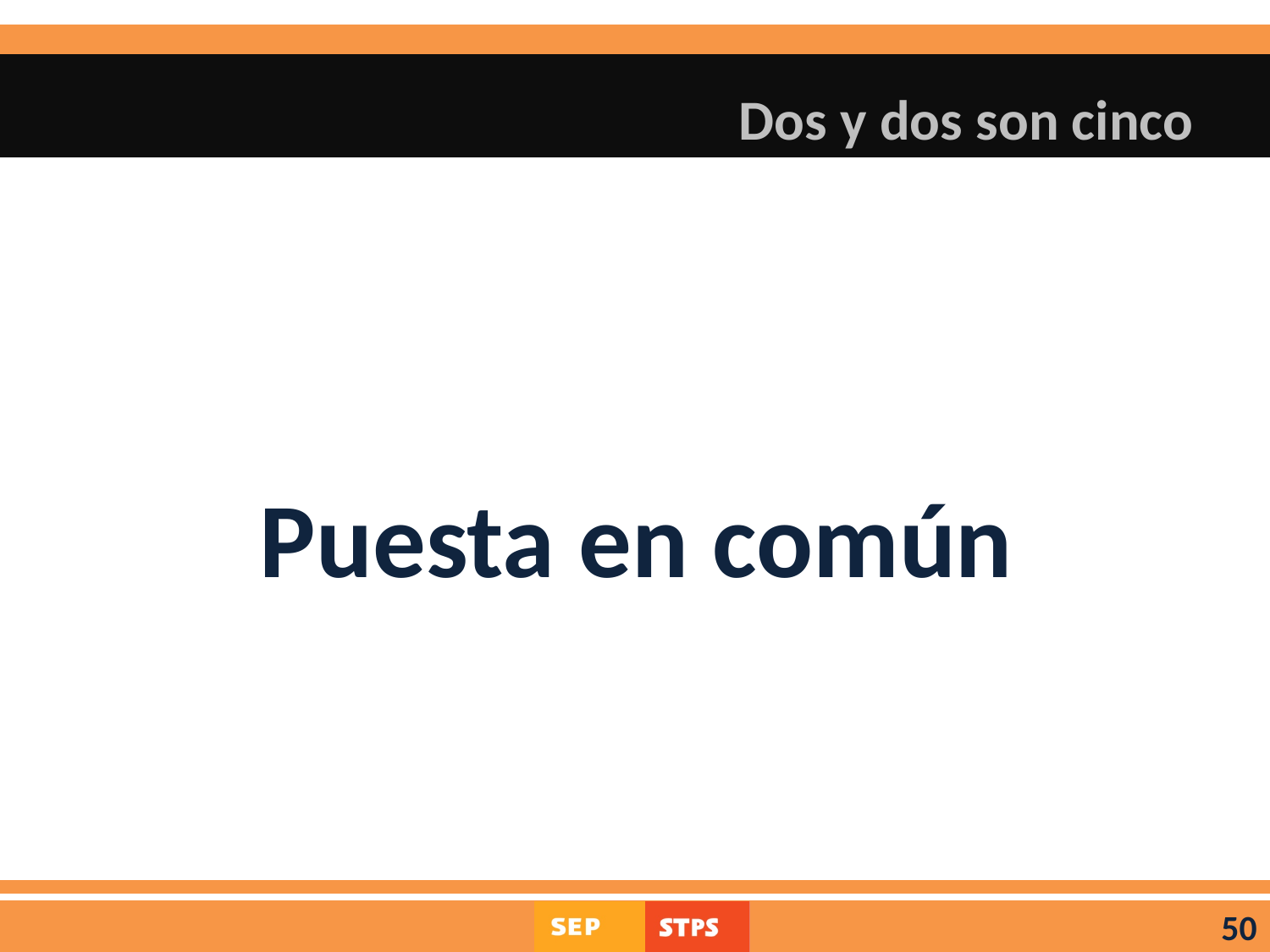

# Dos y dos son cinco
Puesta en común
50